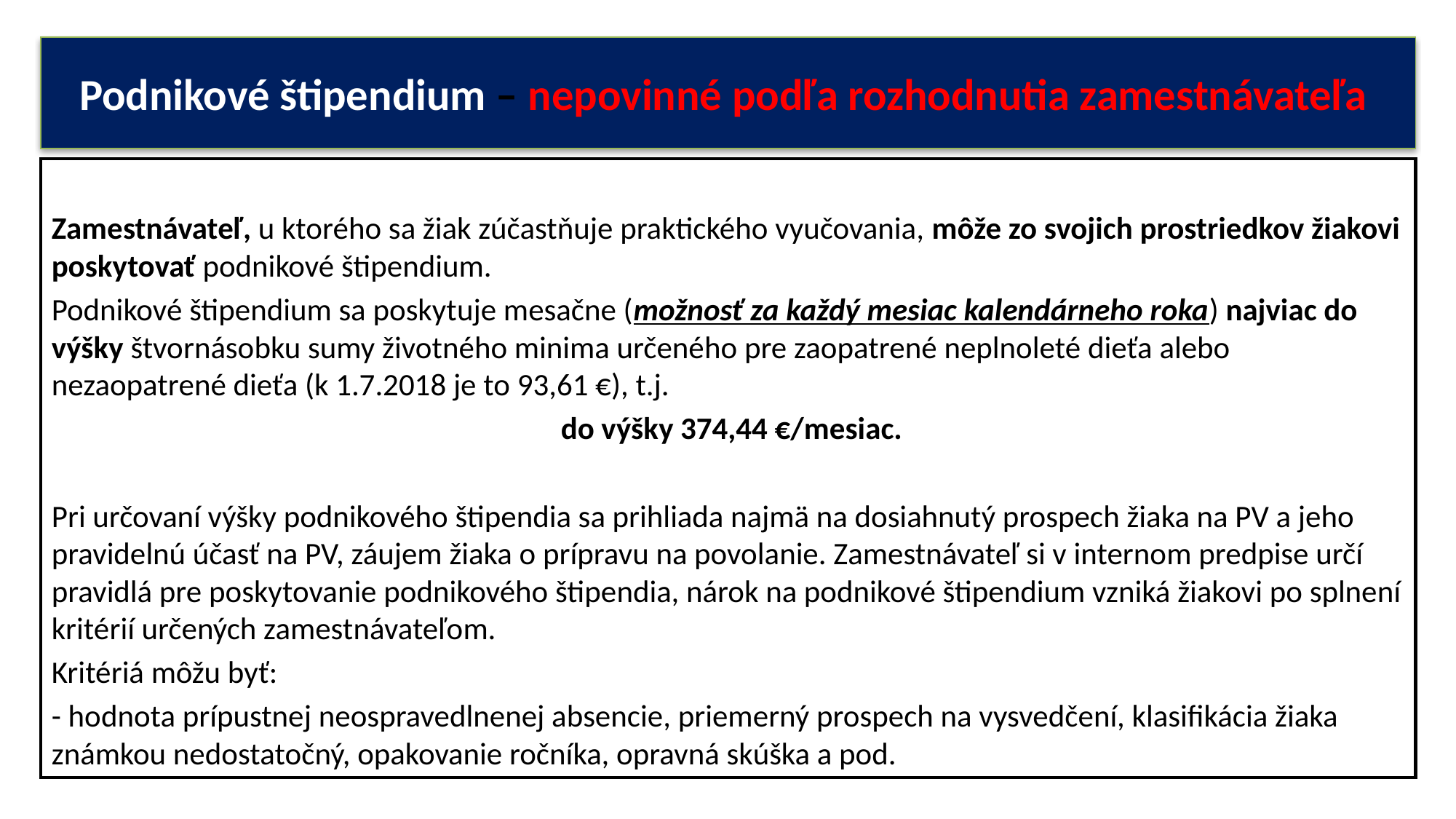

# Podnikové štipendium – nepovinné podľa rozhodnutia zamestnávateľa

Zamestnávateľ, u ktorého sa žiak zúčastňuje praktického vyučovania, môže zo svojich prostriedkov žiakovi poskytovať podnikové štipendium.
Podnikové štipendium sa poskytuje mesačne (možnosť za každý mesiac kalendárneho roka) najviac do výšky štvornásobku sumy životného minima určeného pre zaopatrené neplnoleté dieťa alebo nezaopatrené dieťa (k 1.7.2018 je to 93,61 €), t.j.
 do výšky 374,44 €/mesiac.

Pri určovaní výšky podnikového štipendia sa prihliada najmä na dosiahnutý prospech žiaka na PV a jeho pravidelnú účasť na PV, záujem žiaka o prípravu na povolanie. Zamestnávateľ si v internom predpise určí pravidlá pre poskytovanie podnikového štipendia, nárok na podnikové štipendium vzniká žiakovi po splnení kritérií určených zamestnávateľom.
Kritériá môžu byť:
- hodnota prípustnej neospravedlnenej absencie, priemerný prospech na vysvedčení, klasifikácia žiaka známkou nedostatočný, opakovanie ročníka, opravná skúška a pod.